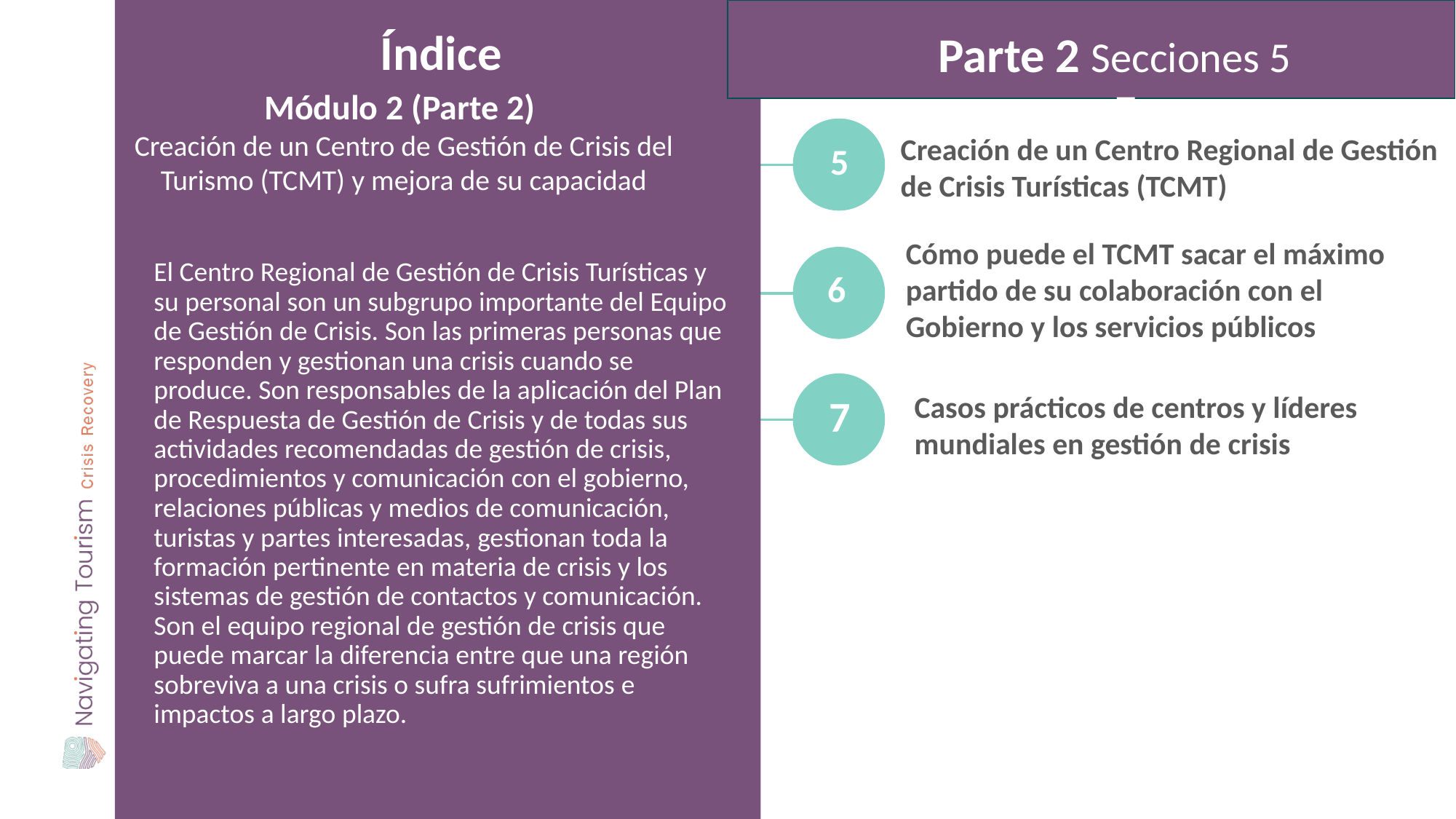

Parte 2 Secciones 5 - 7
Índice
Módulo 2 (Parte 2)
Creación de un Centro de Gestión de Crisis del Turismo (TCMT) y mejora de su capacidad
Creación de un Centro Regional de Gestión de Crisis Turísticas (TCMT)
5
Cómo puede el TCMT sacar el máximo partido de su colaboración con el Gobierno y los servicios públicos
El Centro Regional de Gestión de Crisis Turísticas y su personal son un subgrupo importante del Equipo de Gestión de Crisis. Son las primeras personas que responden y gestionan una crisis cuando se produce. Son responsables de la aplicación del Plan de Respuesta de Gestión de Crisis y de todas sus actividades recomendadas de gestión de crisis, procedimientos y comunicación con el gobierno, relaciones públicas y medios de comunicación, turistas y partes interesadas, gestionan toda la formación pertinente en materia de crisis y los sistemas de gestión de contactos y comunicación. Son el equipo regional de gestión de crisis que puede marcar la diferencia entre que una región sobreviva a una crisis o sufra sufrimientos e impactos a largo plazo.

6
Casos prácticos de centros y líderes mundiales en gestión de crisis
7